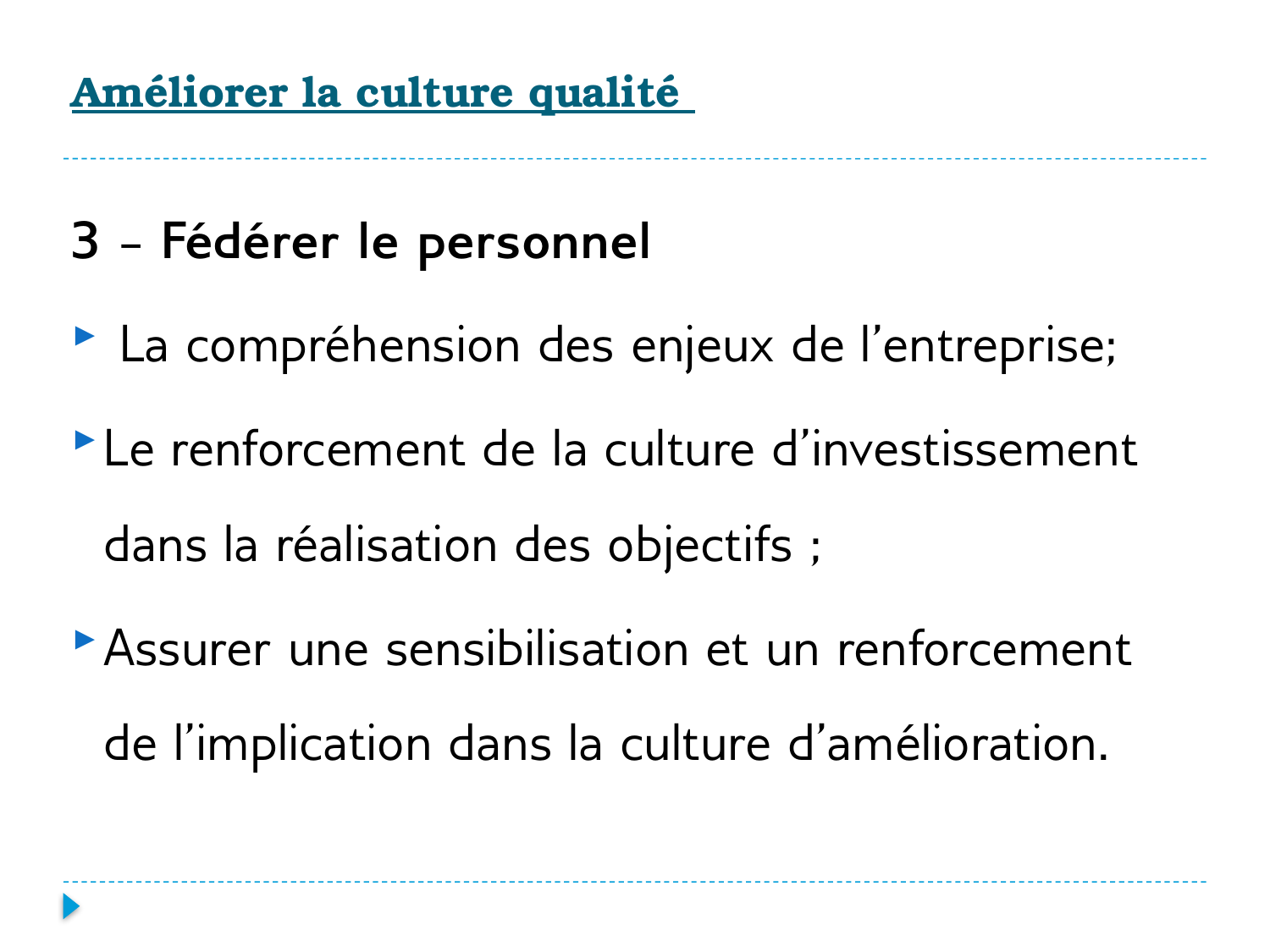

# Améliorer la culture qualité
3 – Fédérer le personnel
 La compréhension des enjeux de l’entreprise;
Le renforcement de la culture d’investissement dans la réalisation des objectifs ;
Assurer une sensibilisation et un renforcement de l’implication dans la culture d’amélioration.